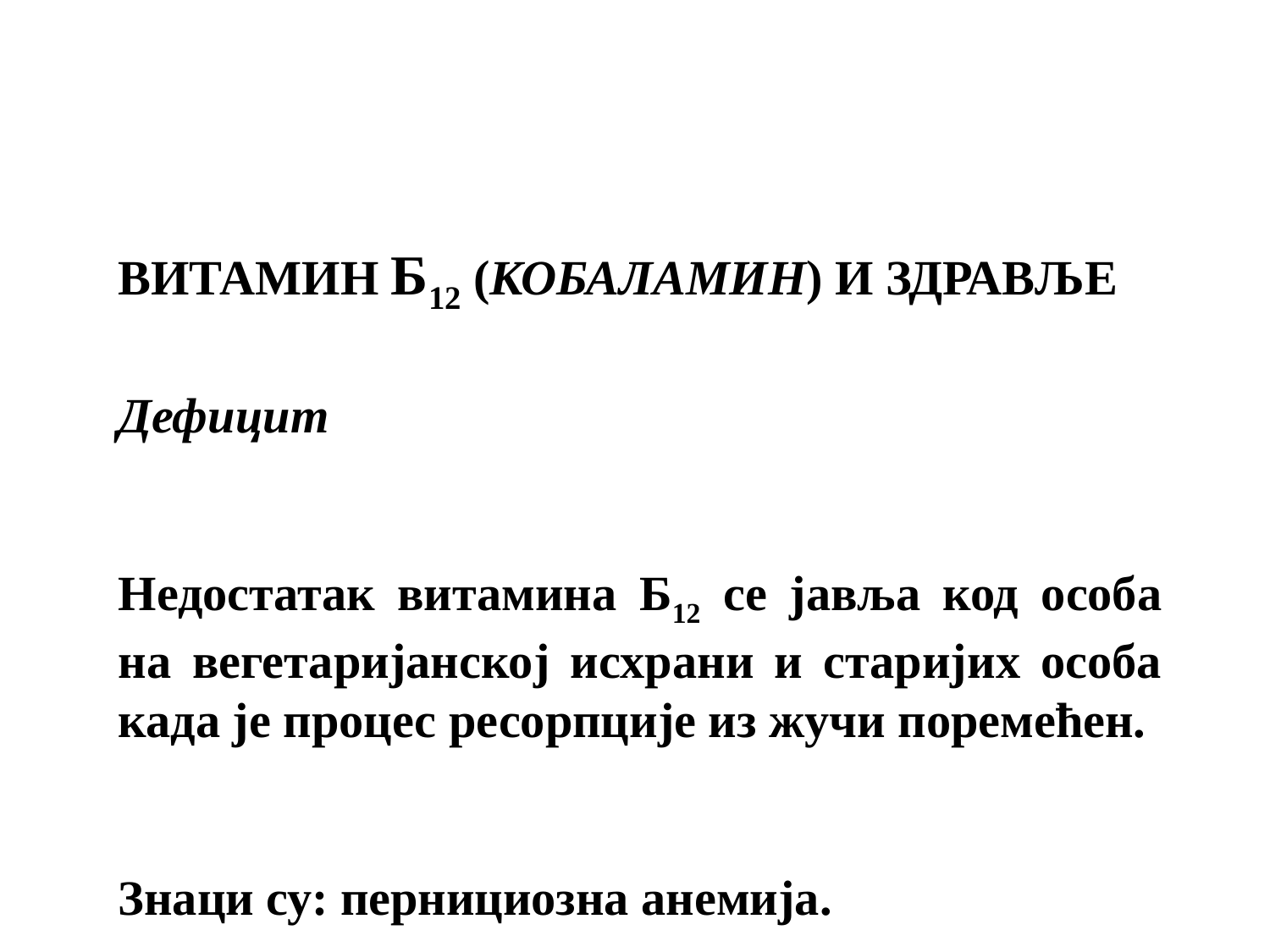

ВИТАМИН Б12 (КОБАЛАМИН) И ЗДРАВЉЕ

Дефицит

Недостатак витамина Б12 се јавља код особа на вегетаријанској исхрани и старијих особа када је процес ресорпције из жучи поремећен.

Знаци су: пернициозна анемија.